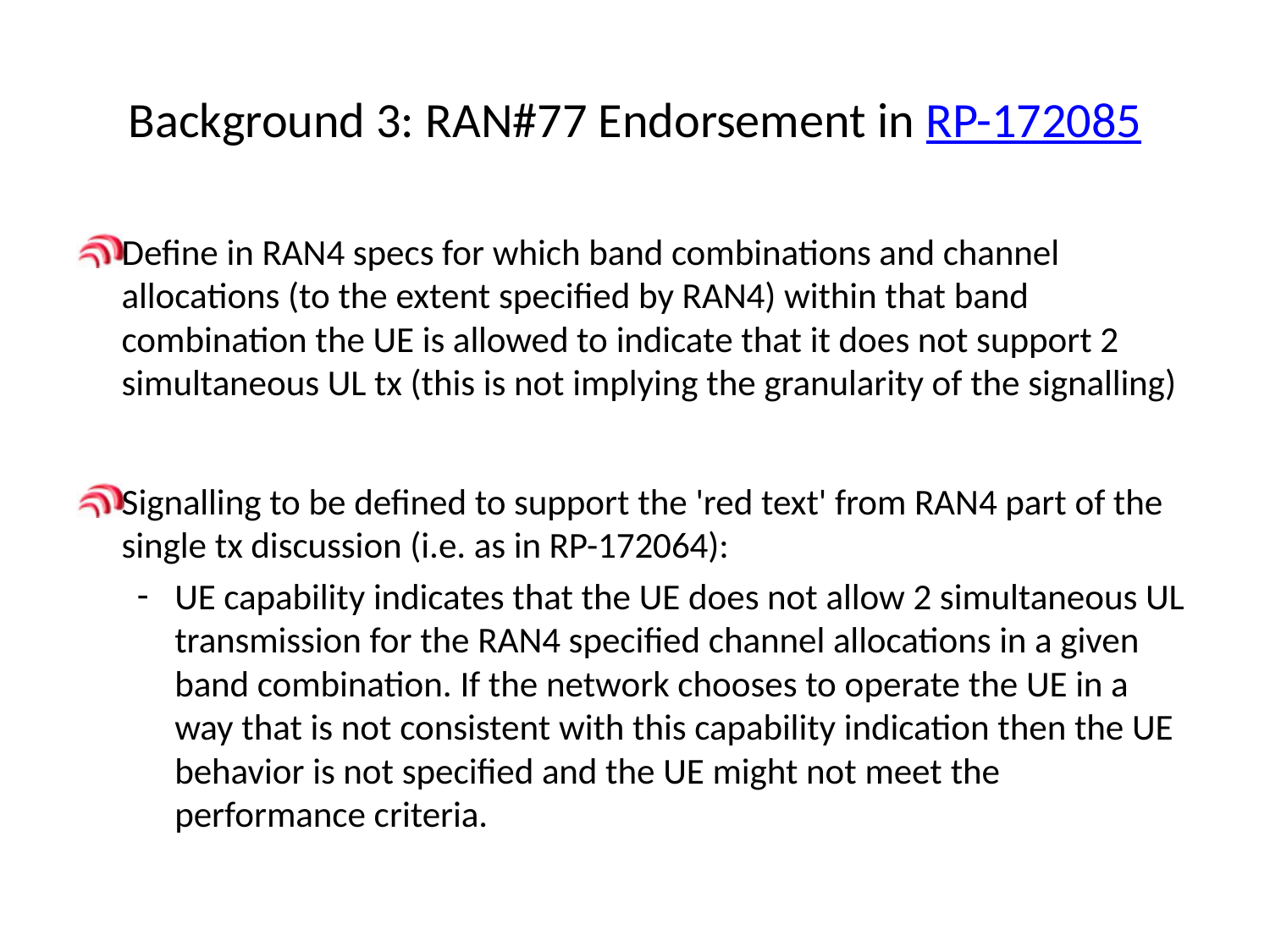

# Background 3: RAN#77 Endorsement in RP-172085
Define in RAN4 specs for which band combinations and channel allocations (to the extent specified by RAN4) within that band combination the UE is allowed to indicate that it does not support 2 simultaneous UL tx (this is not implying the granularity of the signalling)

Signalling to be defined to support the 'red text' from RAN4 part of the single tx discussion (i.e. as in RP-172064):
UE capability indicates that the UE does not allow 2 simultaneous UL transmission for the RAN4 specified channel allocations in a given band combination. If the network chooses to operate the UE in a way that is not consistent with this capability indication then the UE behavior is not specified and the UE might not meet the performance criteria.